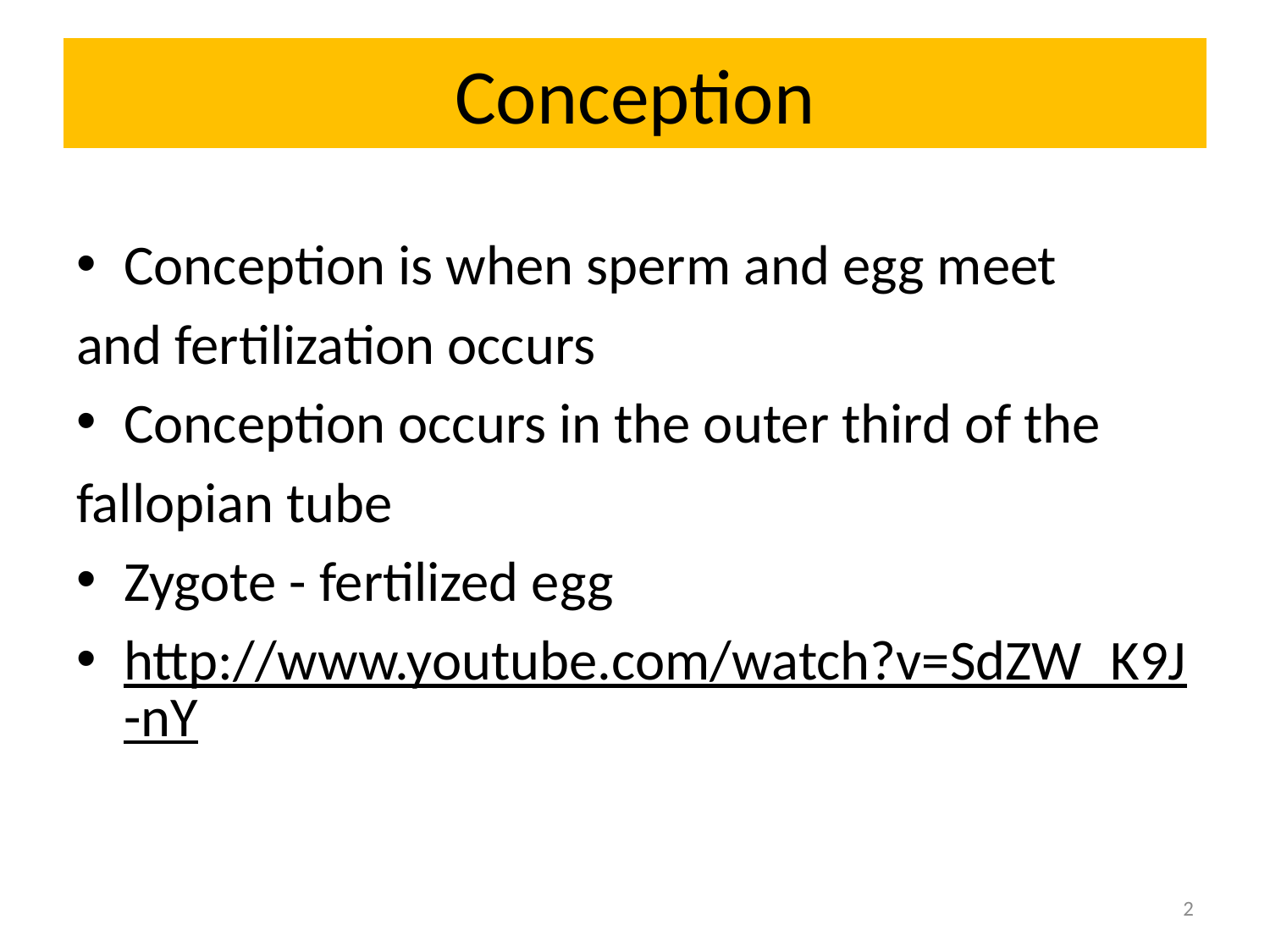

# Conception
Conception is when sperm and egg meet
and fertilization occurs
Conception occurs in the outer third of the
fallopian tube
Zygote - fertilized egg
http://www.youtube.com/watch?v=SdZW_K9J-nY
2